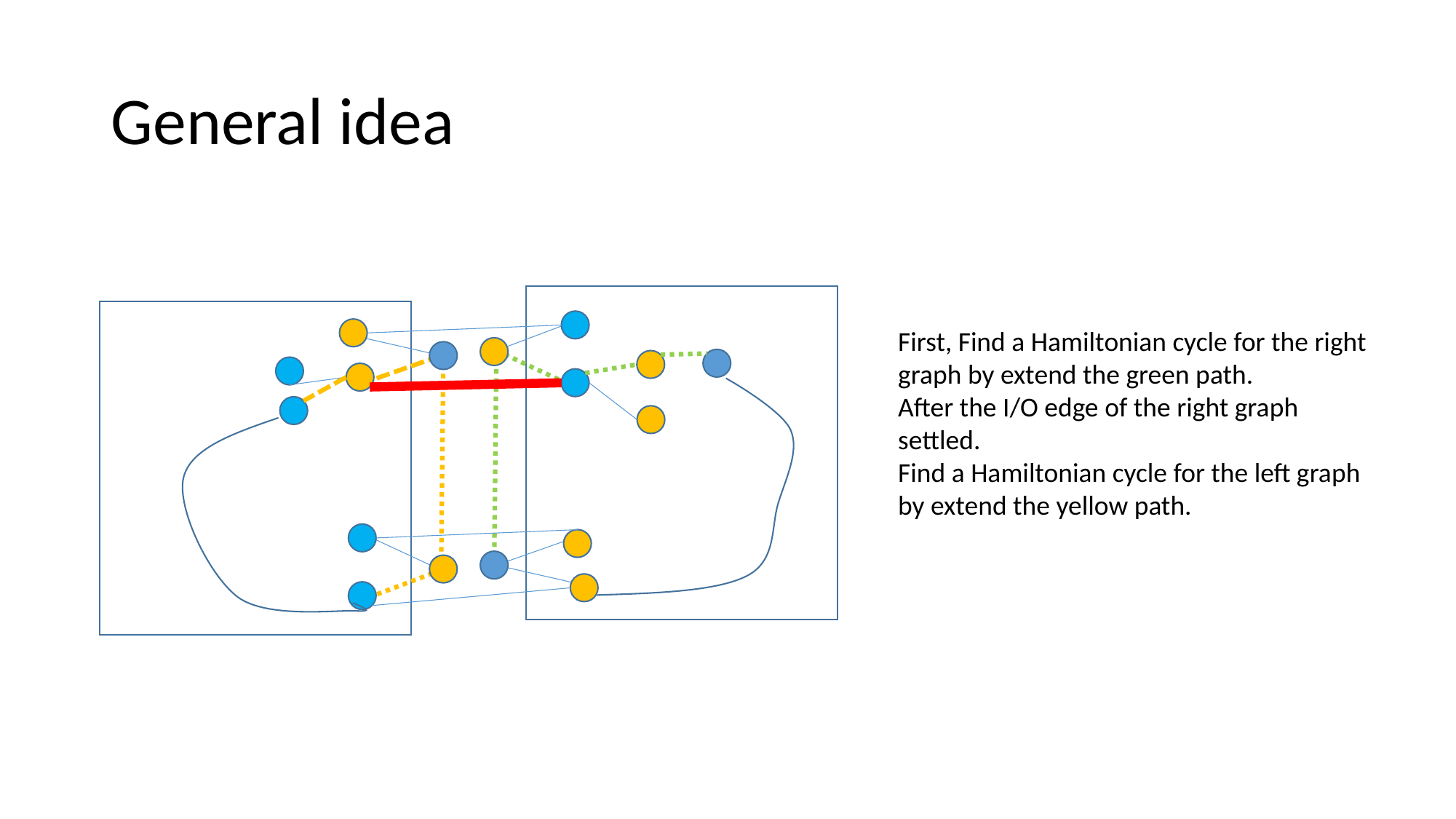

# General idea

First, Find a Hamiltonian cycle for the right graph by extend the green path.
After the I/O edge of the right graph settled.
Find a Hamiltonian cycle for the left graph by extend the yellow path.